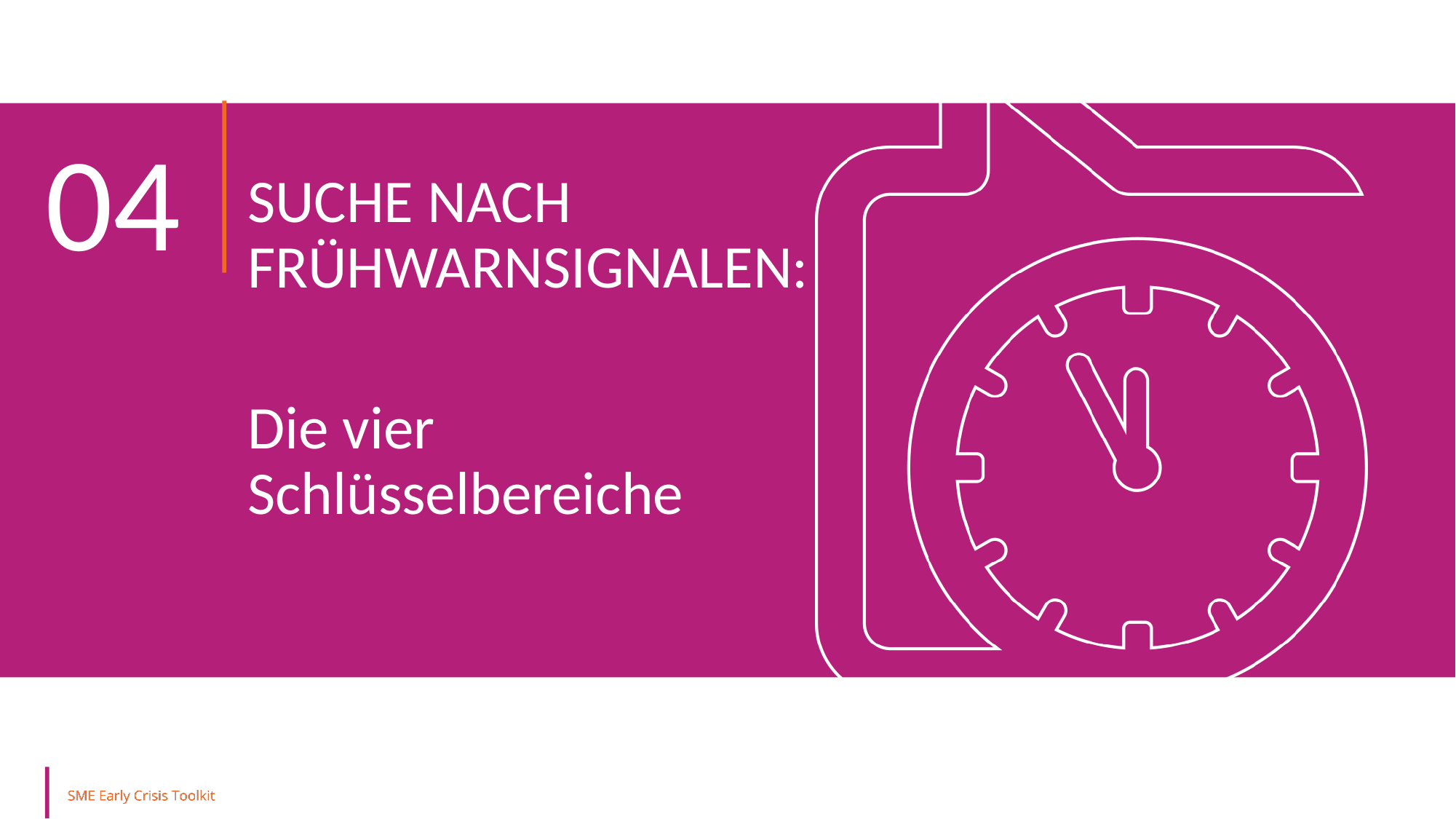

04
SUCHE NACH FRÜHWARNSIGNALEN:

Die vier Schlüsselbereiche